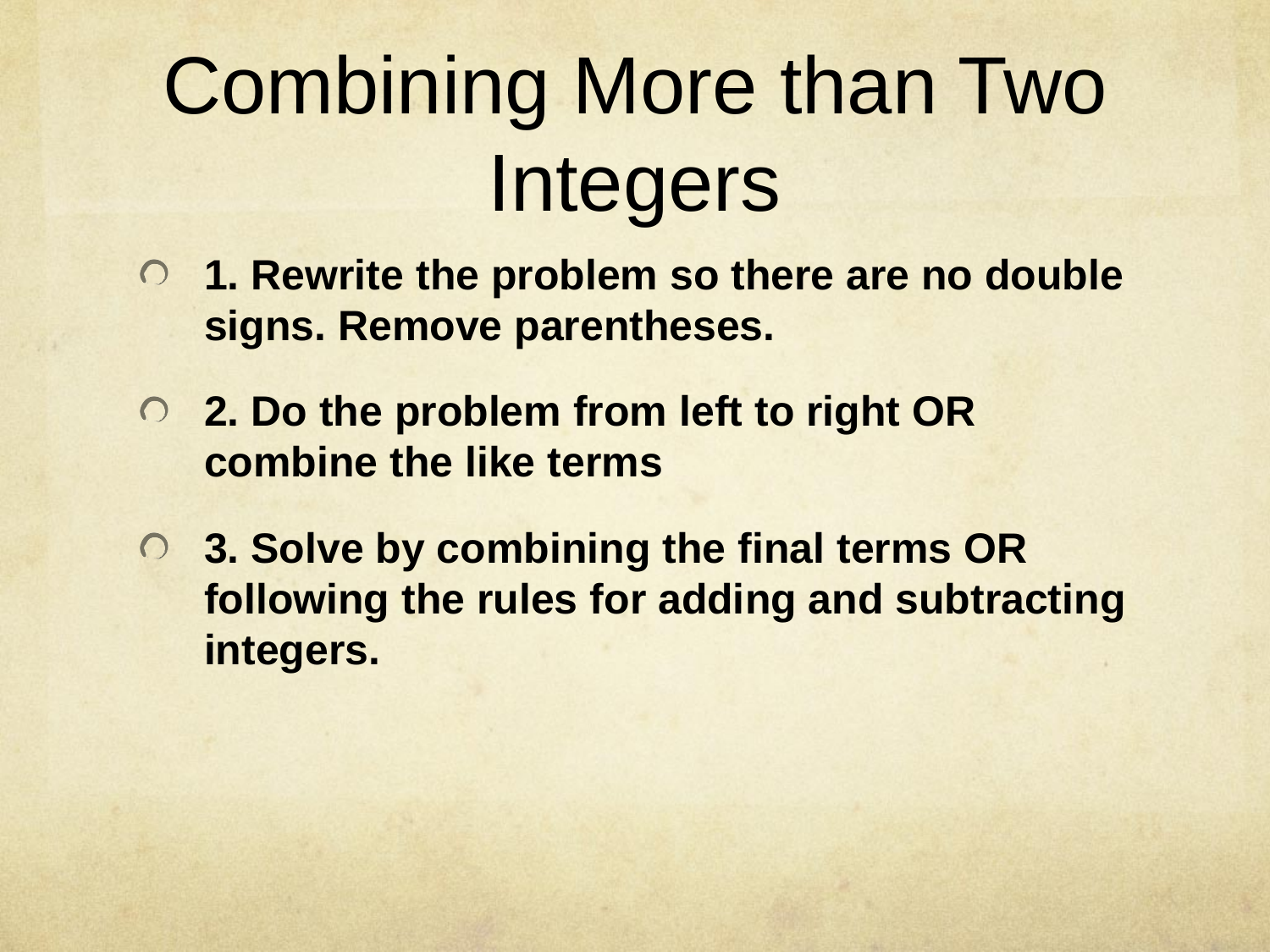

# Combining More than Two Integers
1. Rewrite the problem so there are no double signs. Remove parentheses.
2. Do the problem from left to right OR combine the like terms
3. Solve by combining the final terms OR following the rules for adding and subtracting integers.